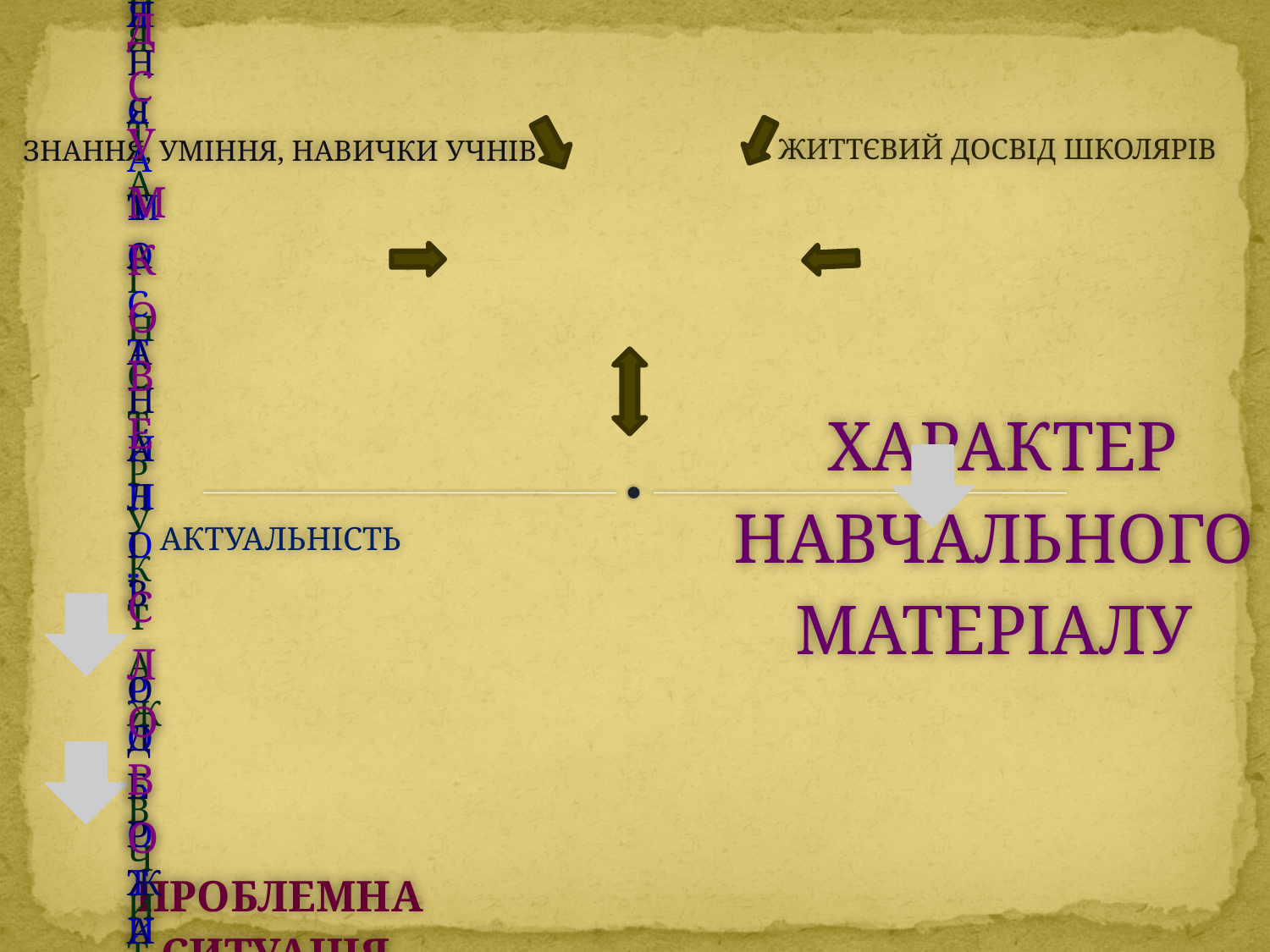

ЖИТТЄВИЙ ДОСВІД ШКОЛЯРІВ
 АКТУАЛЬНІСТЬ
 ХАРАКТЕР НАВЧАЛЬНОГО МАТЕРІАЛУ

#